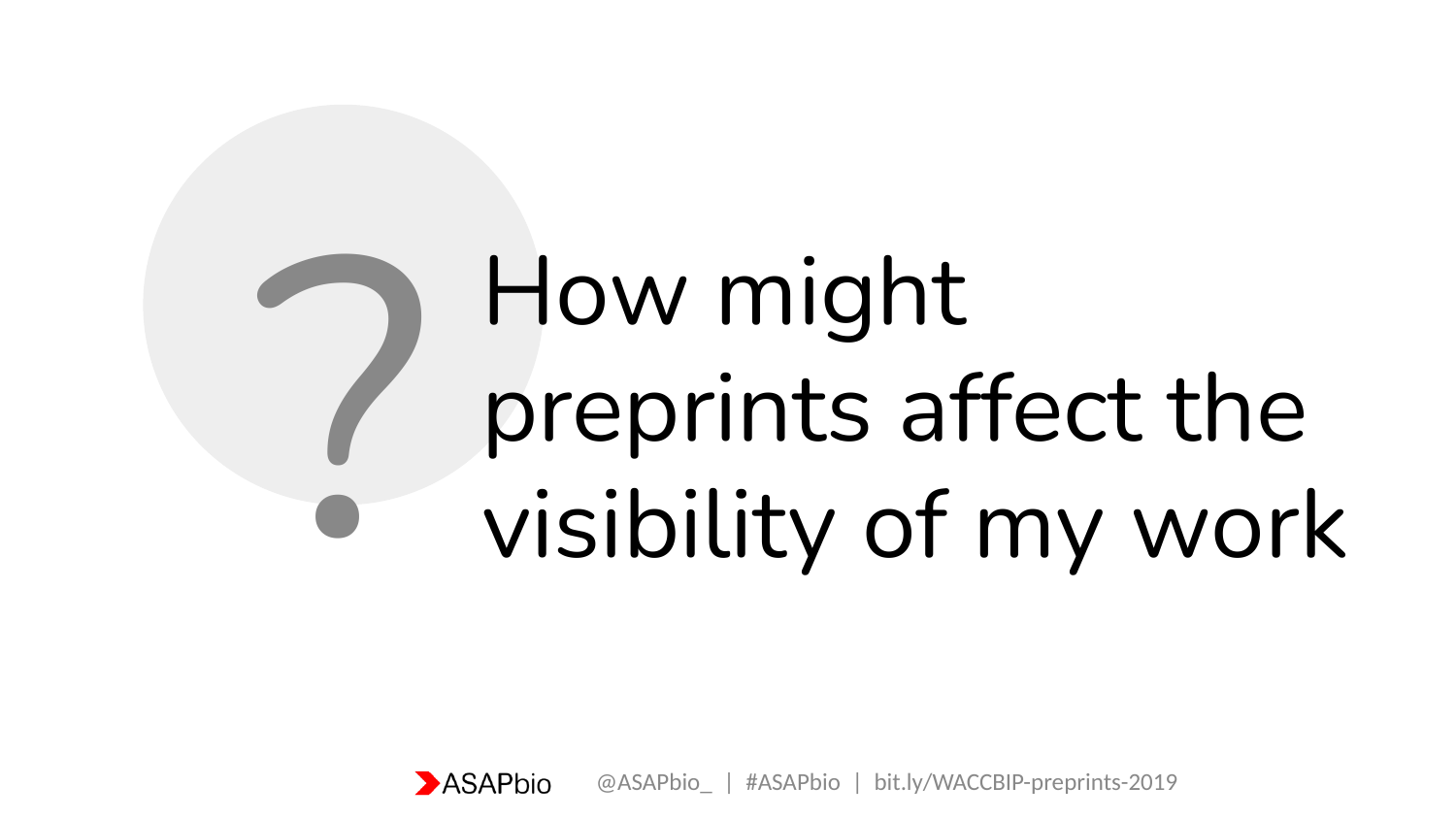

?
# How might preprints affect the visibility of my work